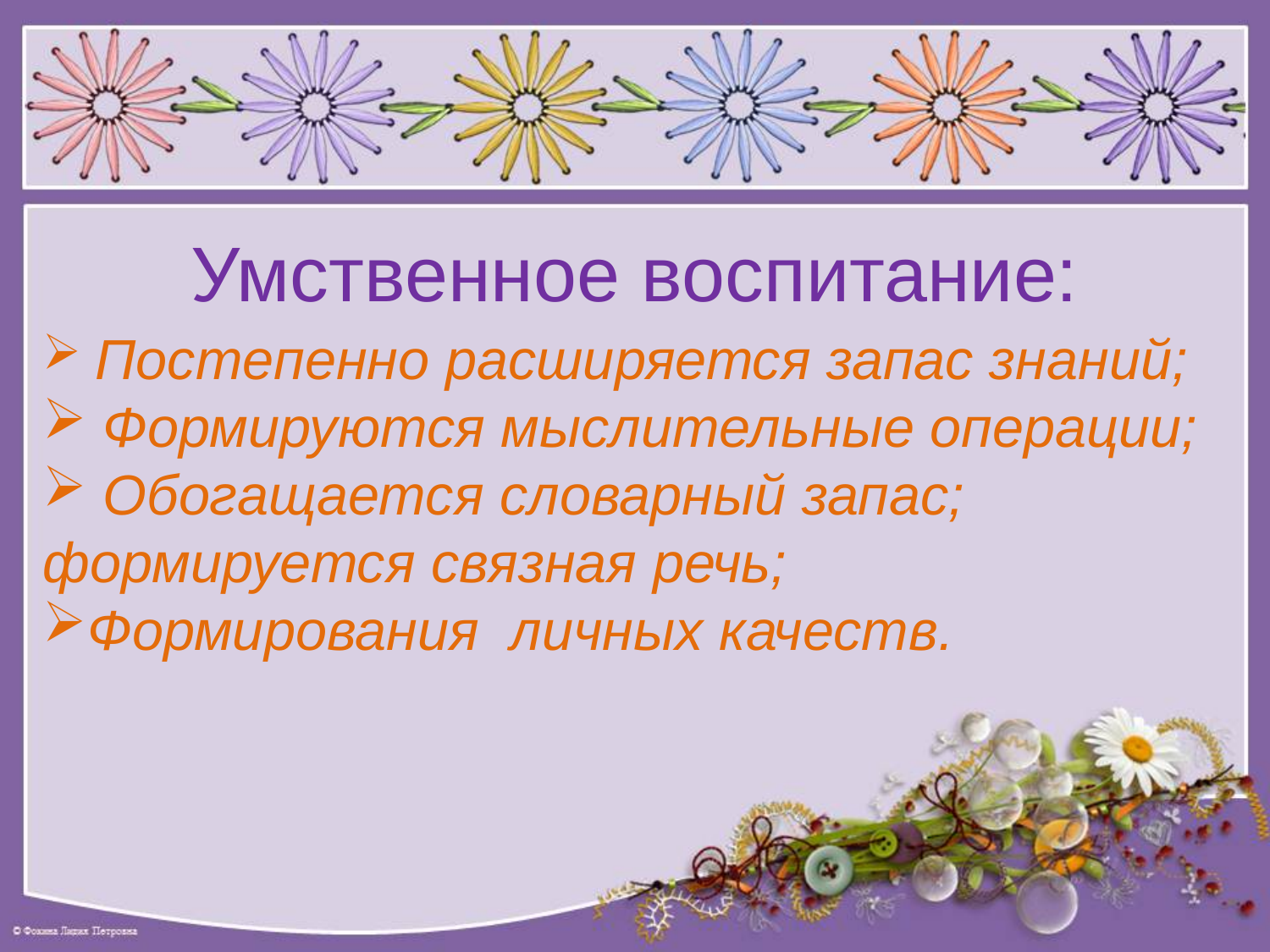

# Умственное воспитание:
 Постепенно расширяется запас знаний;
 Формируются мыслительные операции;
 Обогащается словарный запас;   формируется связная речь;
Формирования  личных качеств.